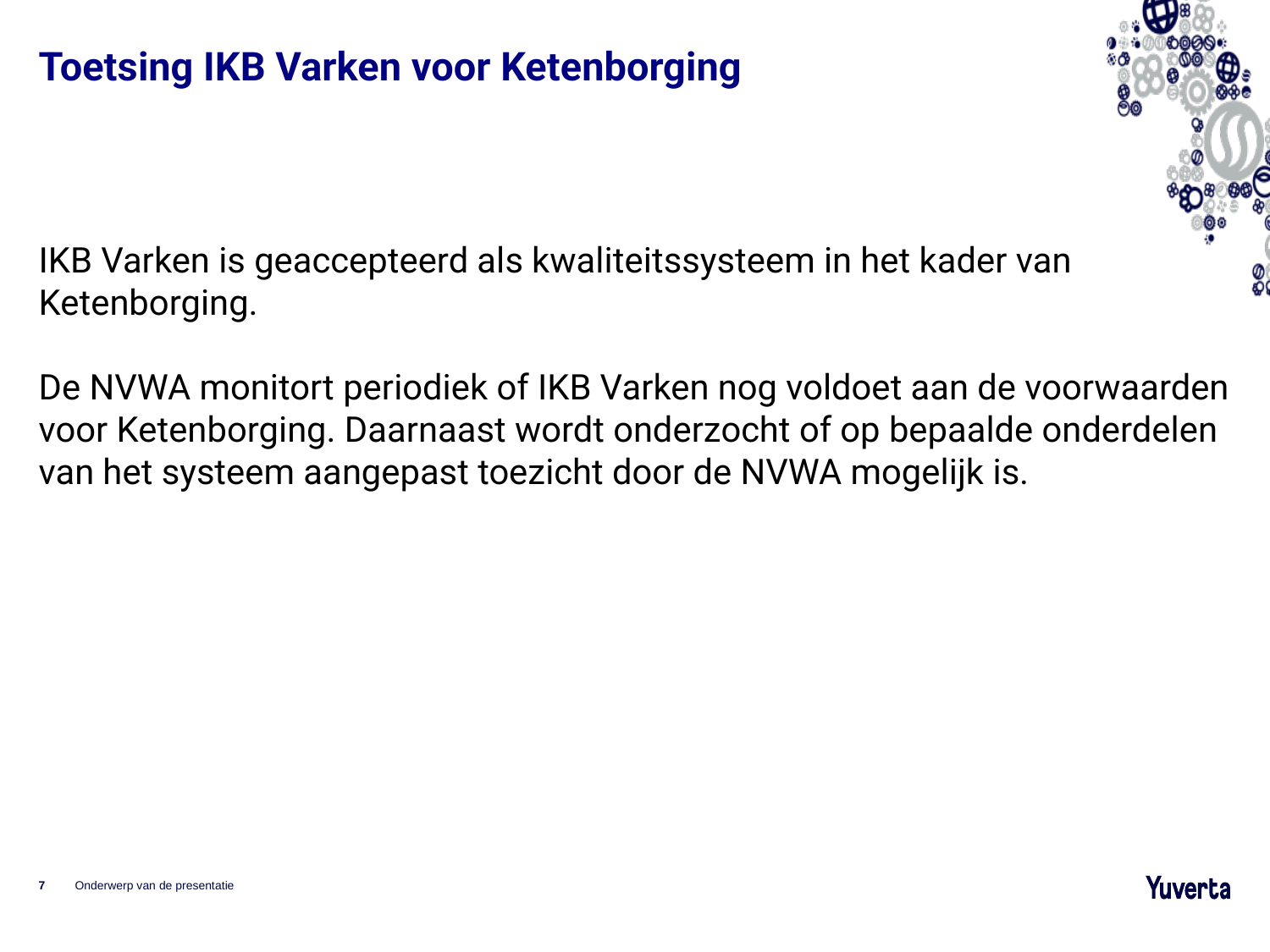

# Toetsing IKB Varken voor Ketenborging
IKB Varken is geaccepteerd als kwaliteitssysteem in het kader van Ketenborging.

De NVWA monitort periodiek of IKB Varken nog voldoet aan de voorwaarden voor Ketenborging. Daarnaast wordt onderzocht of op bepaalde onderdelen van het systeem aangepast toezicht door de NVWA mogelijk is.
7
Onderwerp van de presentatie
14-3-2024